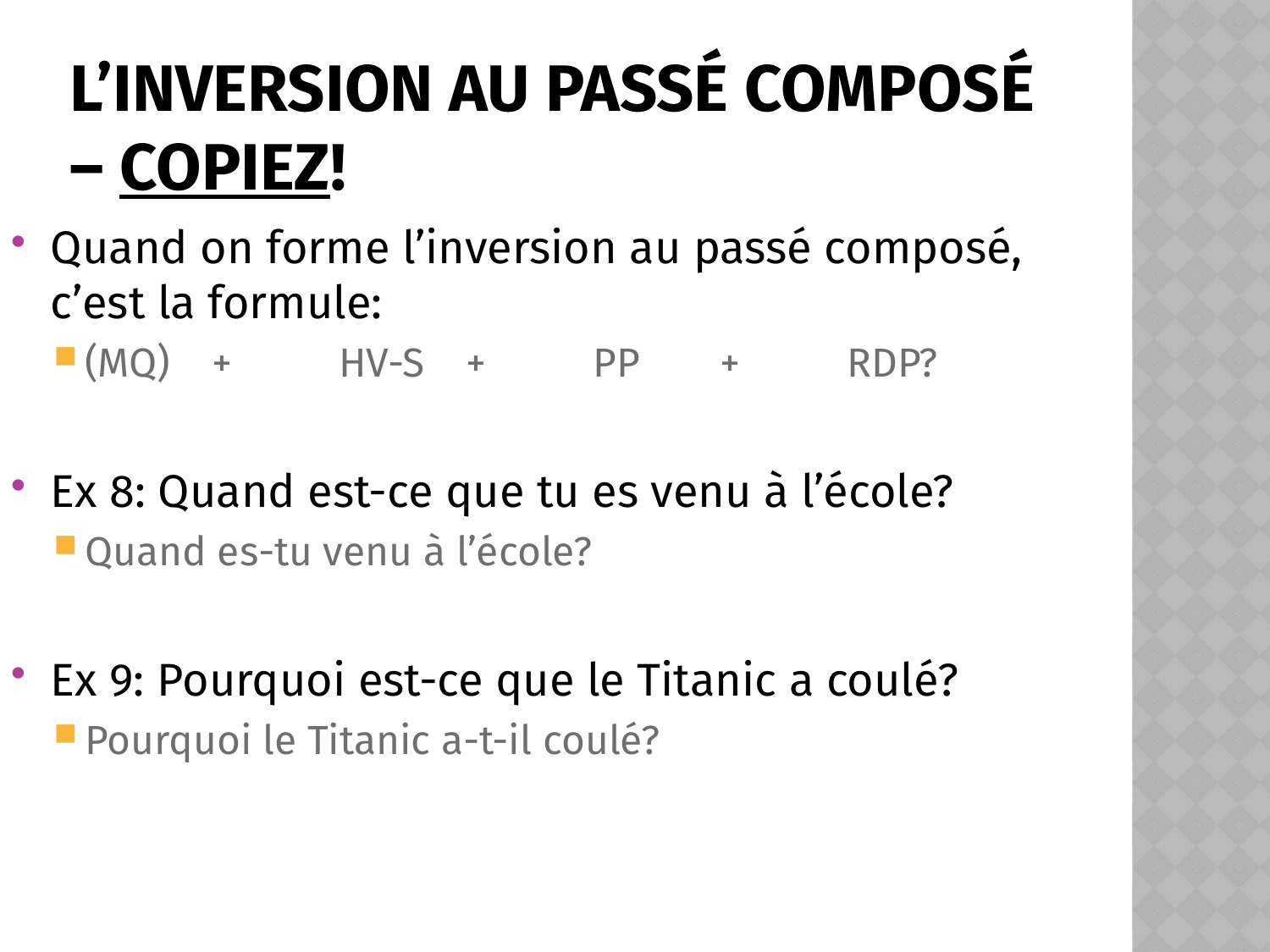

# L’inversion au passé composé – copiez!
Quand on forme l’inversion au passé composé, c’est la formule:
(MQ)	+ 	HV-S	+ 	PP	+	RDP?

Ex 8: Quand est-ce que tu es venu à l’école?
Quand es-tu venu à l’école?

Ex 9: Pourquoi est-ce que le Titanic a coulé?
Pourquoi le Titanic a-t-il coulé?